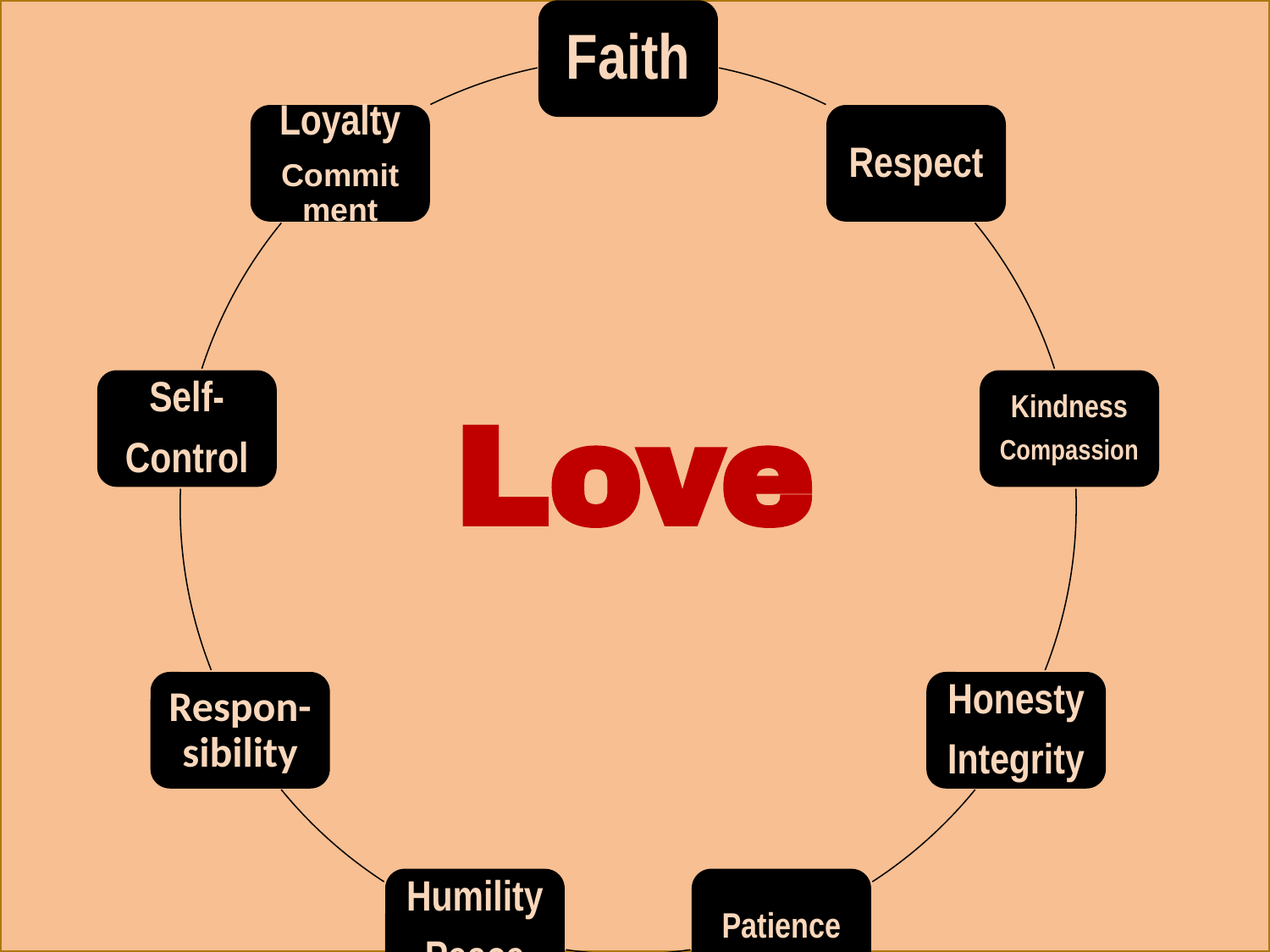

Faith
Respect
Kindness
Compassion
Honesty
Integrity
Patience
Humility
Peace
Respon-sibility
Self-
Control
Loyalty
Commitment
Love